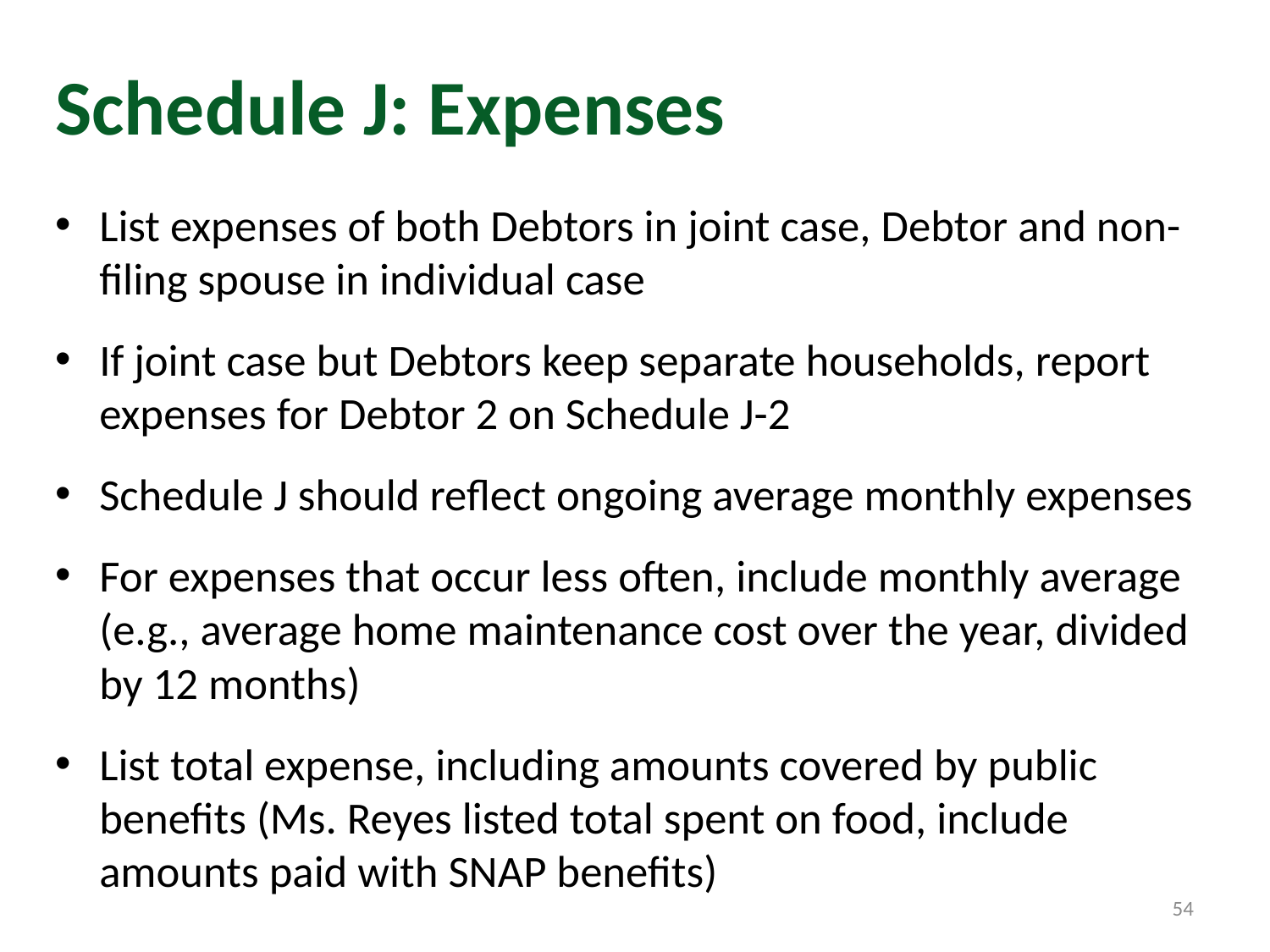

# Schedule J: Expenses
List expenses of both Debtors in joint case, Debtor and non-filing spouse in individual case
If joint case but Debtors keep separate households, report expenses for Debtor 2 on Schedule J-2
Schedule J should reflect ongoing average monthly expenses
For expenses that occur less often, include monthly average (e.g., average home maintenance cost over the year, divided by 12 months)
List total expense, including amounts covered by public benefits (Ms. Reyes listed total spent on food, include amounts paid with SNAP benefits)
54